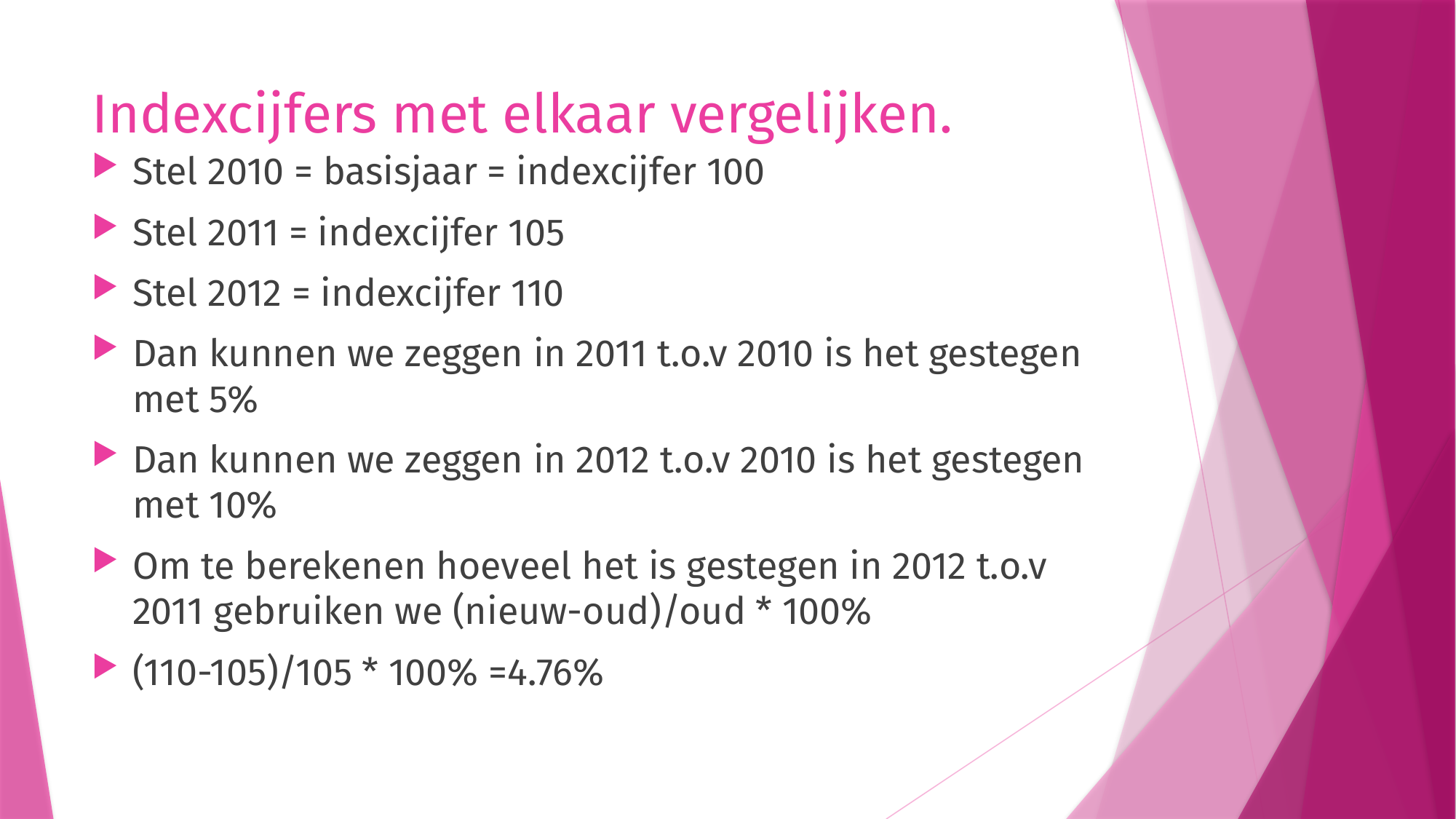

# Indexcijfers met elkaar vergelijken.
Stel 2010 = basisjaar = indexcijfer 100
Stel 2011 = indexcijfer 105
Stel 2012 = indexcijfer 110
Dan kunnen we zeggen in 2011 t.o.v 2010 is het gestegen met 5%
Dan kunnen we zeggen in 2012 t.o.v 2010 is het gestegen met 10%
Om te berekenen hoeveel het is gestegen in 2012 t.o.v 2011 gebruiken we (nieuw-oud)/oud * 100%
(110-105)/105 * 100% =4.76%